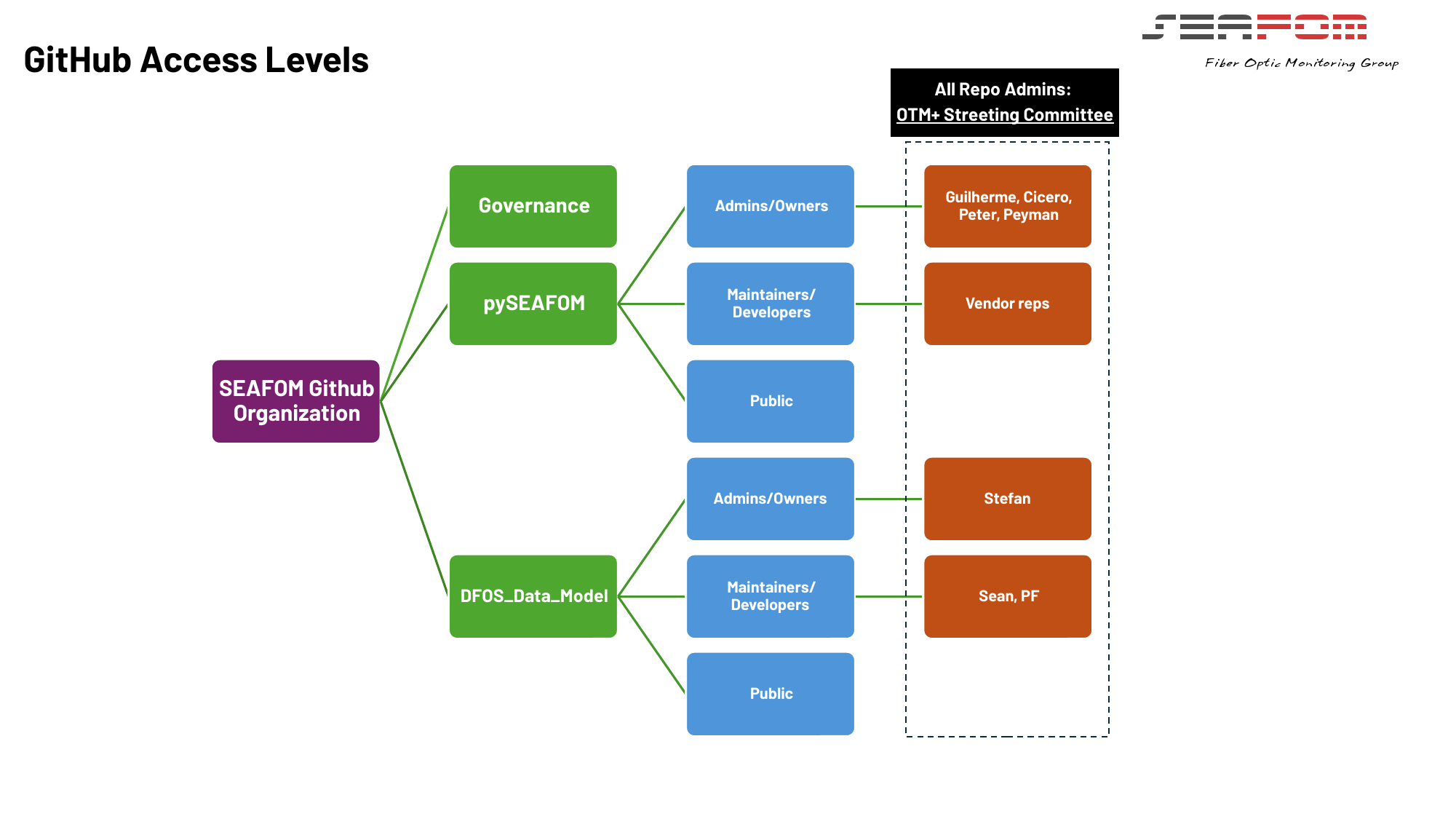

GitHub Access Levels

All Repo Admins:
OTM+ Streeting Committee

SEAFOM Github Organization

Governance

pySEAFOM

Admins/Owners

Guilherme, Cicero, Peter, Peyman

Maintainers/Developers

Vendor reps

Public

DFOS_Data_Model

Admins/Owners

Stefan

Maintainers/Developers

Sean, PF

Public